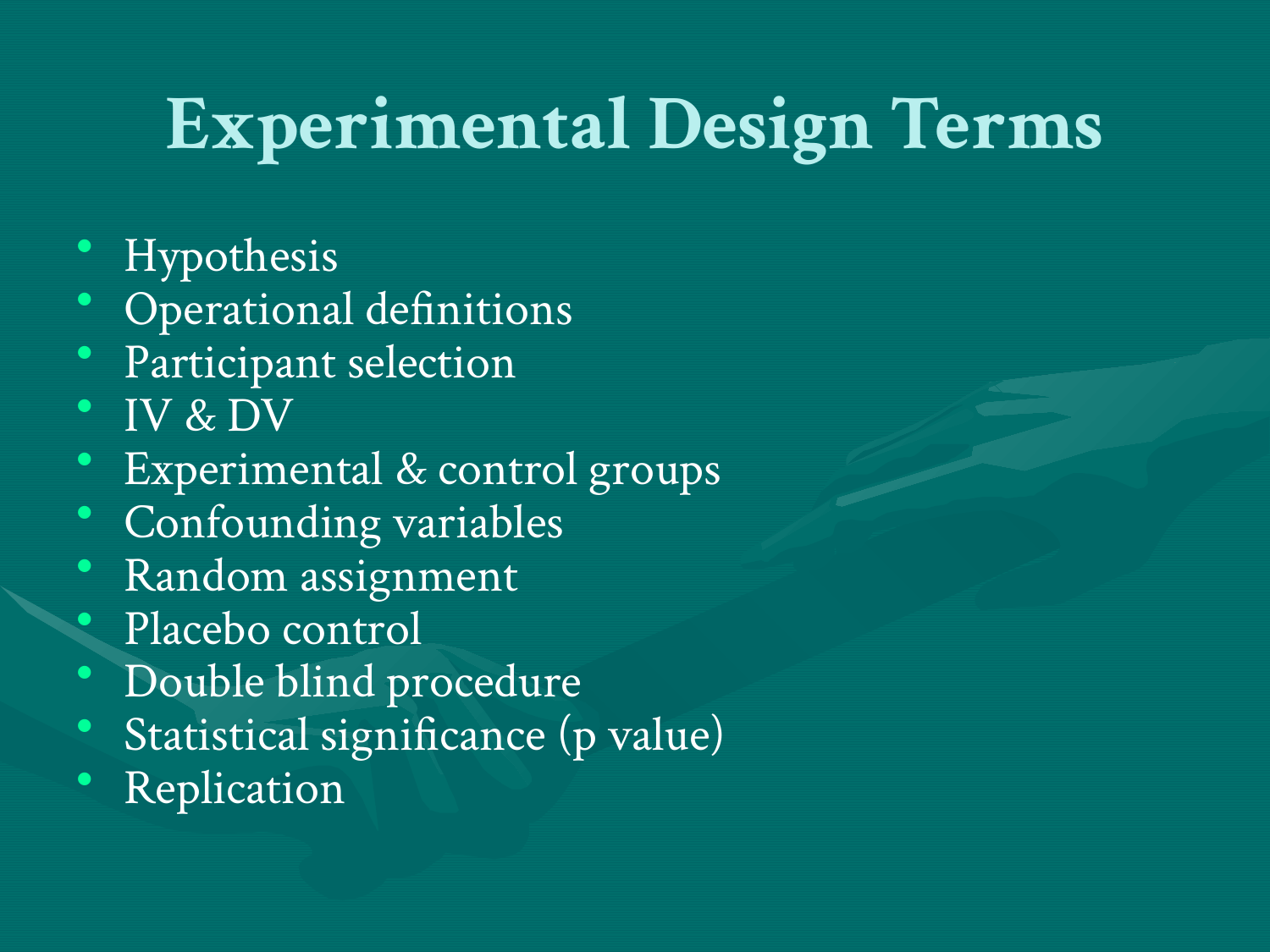

# Experimental Design Terms
Hypothesis
Operational definitions
Participant selection
IV & DV
Experimental & control groups
Confounding variables
Random assignment
Placebo control
Double blind procedure
Statistical significance (p value)
Replication